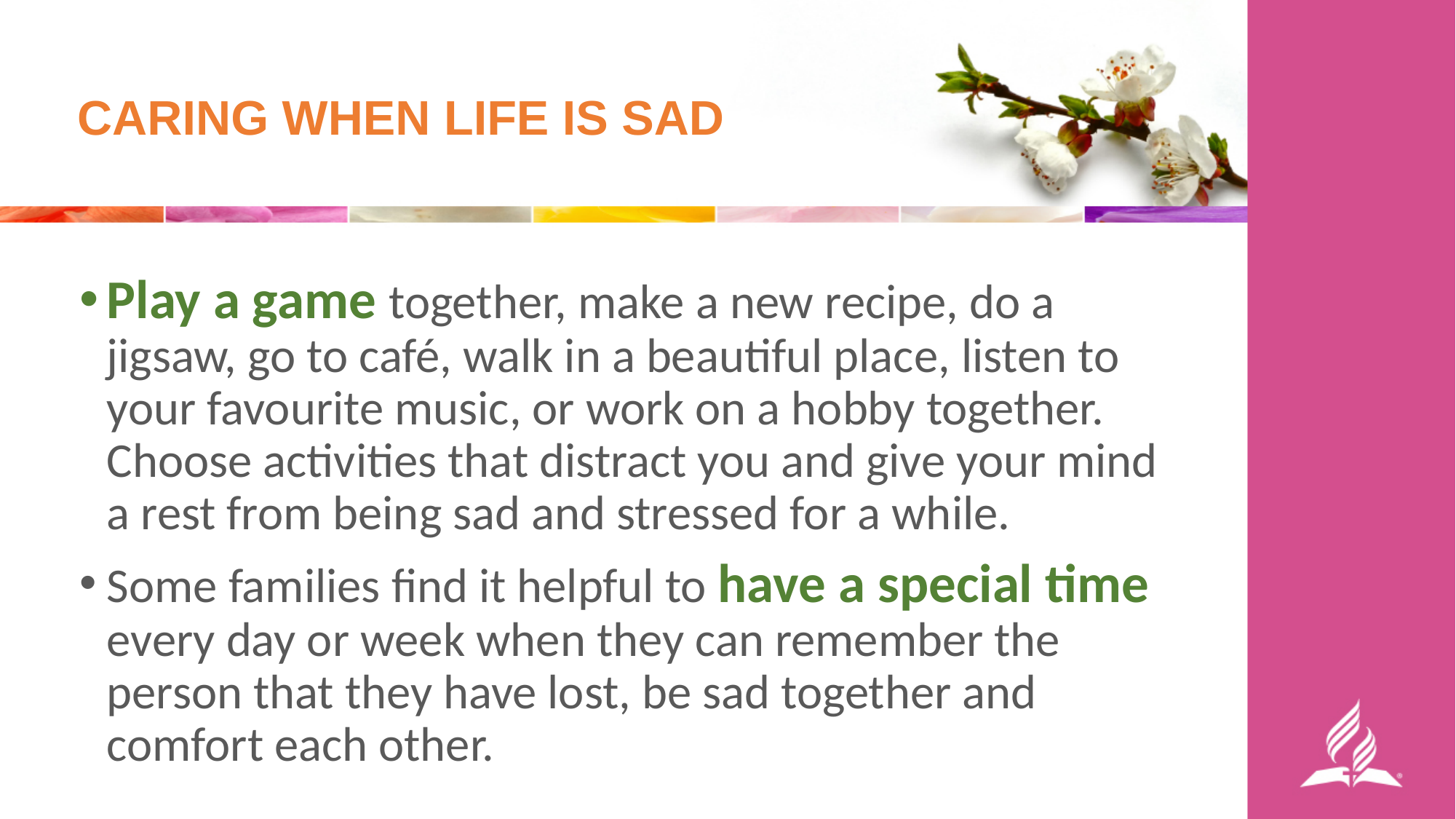

CARING WHEN LIFE IS SAD
Play a game together, make a new recipe, do a jigsaw, go to café, walk in a beautiful place, listen to your favourite music, or work on a hobby together. Choose activities that distract you and give your mind a rest from being sad and stressed for a while.
Some families find it helpful to have a special time every day or week when they can remember the person that they have lost, be sad together and comfort each other.